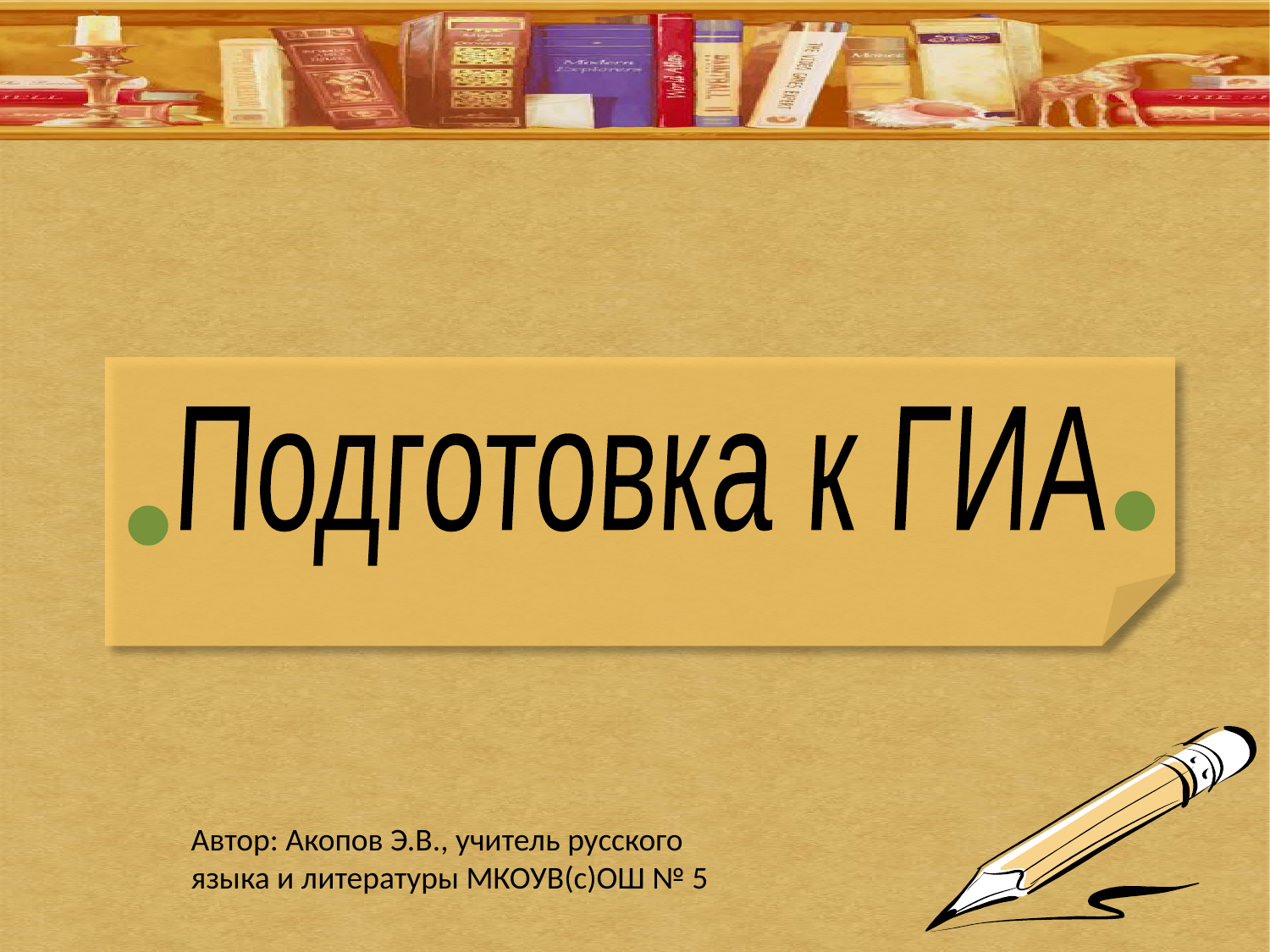

Подготовка к ГИА
Автор: Акопов Э.В., учитель русского языка и литературы МКОУВ(с)ОШ № 5